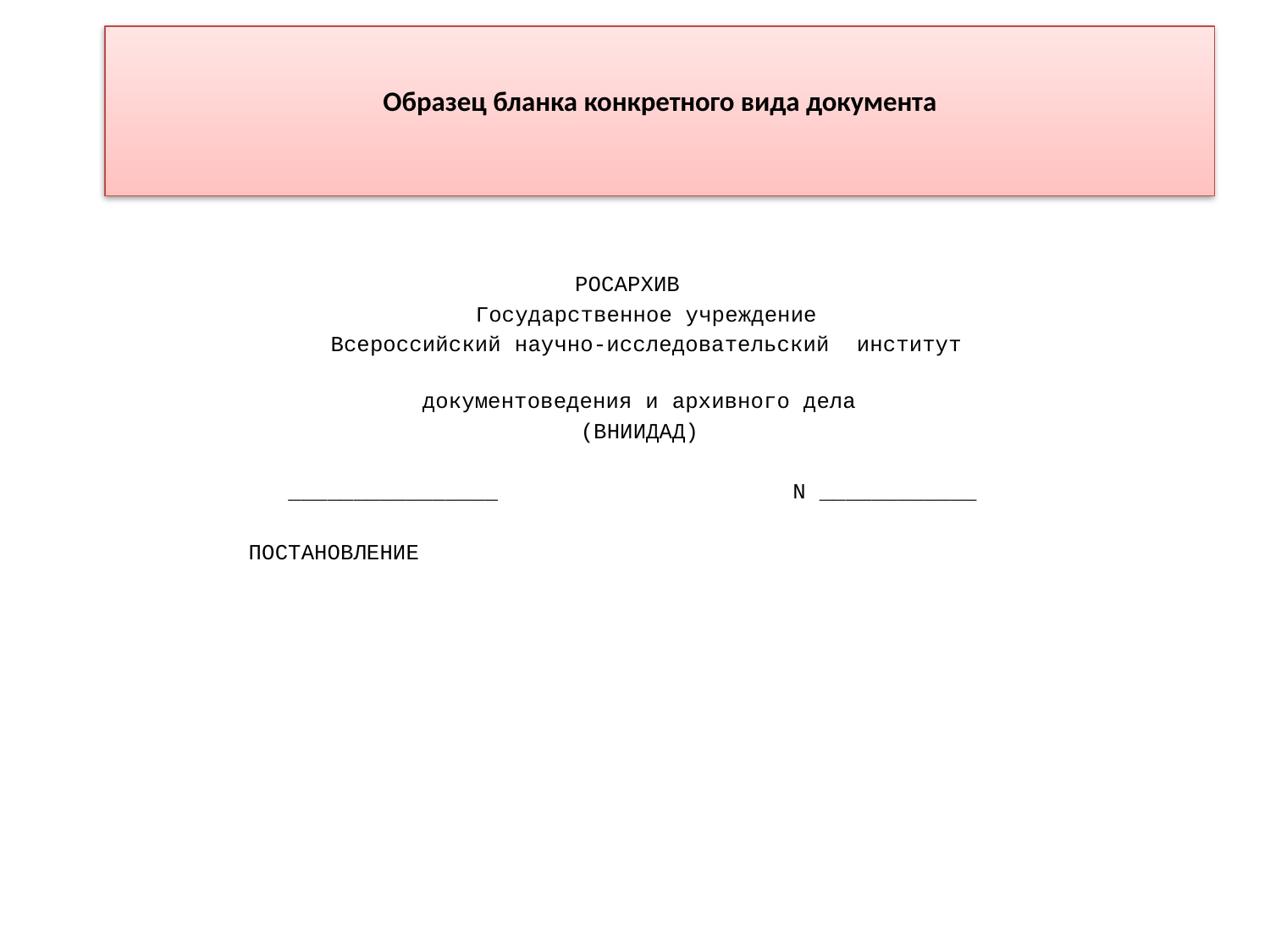

# Образец бланка конкретного вида документа

                            РОСАРХИВ
                    Государственное учреждение
         Всероссийский научно-исследовательский  институт
                документоведения и архивного дела
                            (ВНИИДАД)

      ________________                      N ____________

 			 ПОСТАНОВЛЕНИЕ